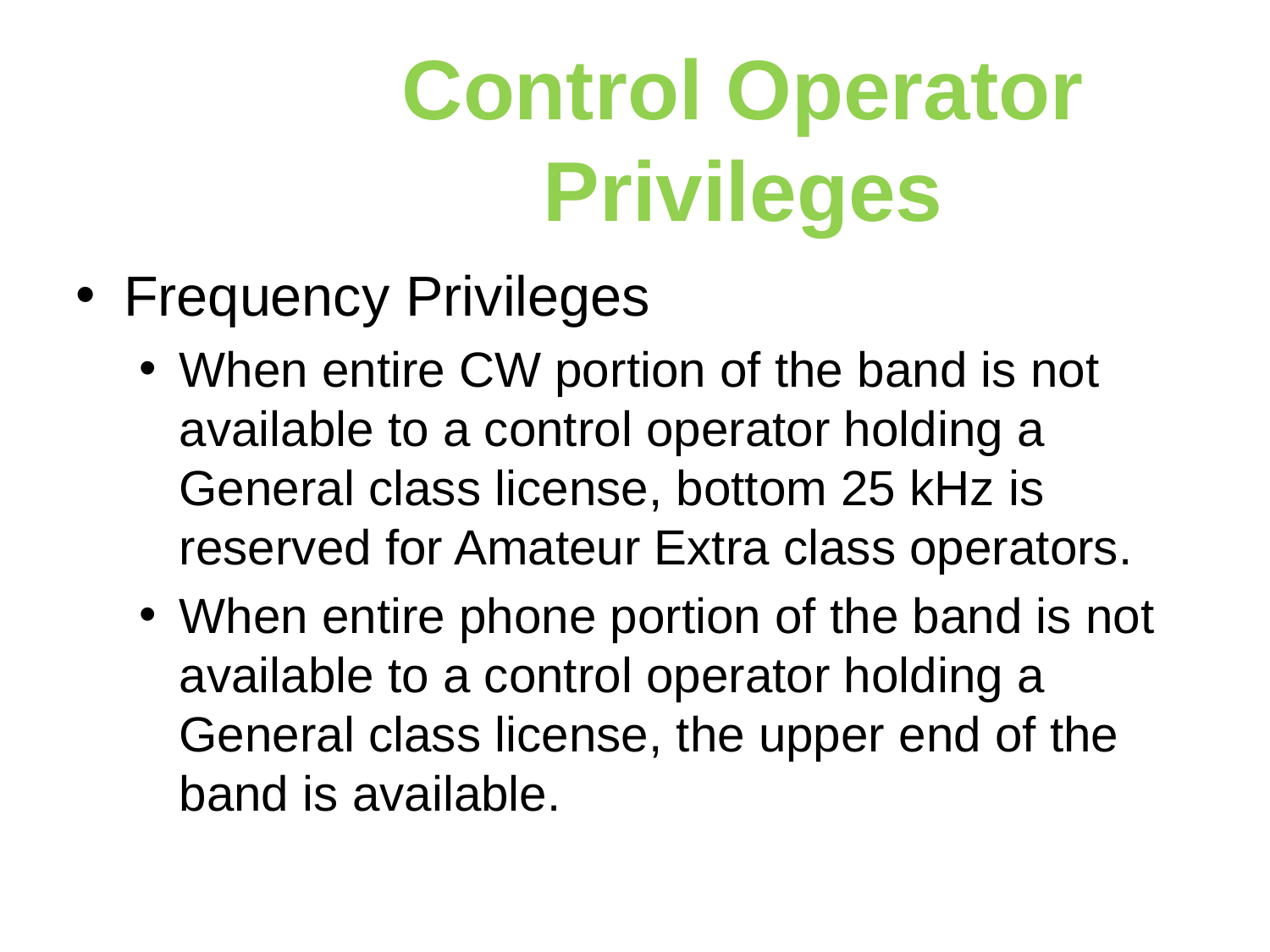

Control Operator Privileges
Frequency Privileges
When entire CW portion of the band is not available to a control operator holding a General class license, bottom 25 kHz is reserved for Amateur Extra class operators.
When entire phone portion of the band is not available to a control operator holding a General class license, the upper end of the band is available.